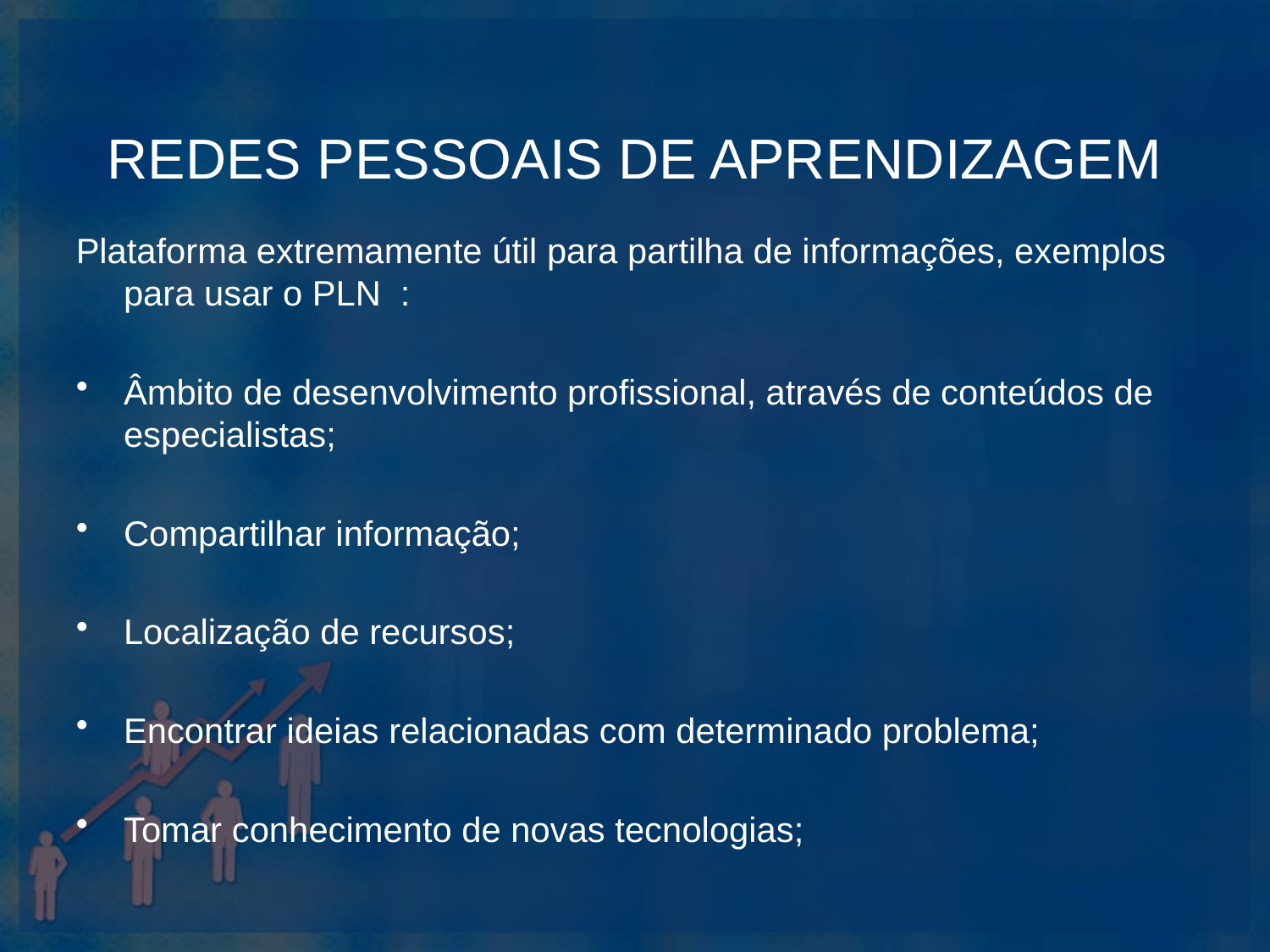

# REDES PESSOAIS DE APRENDIZAGEM
Plataforma extremamente útil para partilha de informações, exemplos para usar o PLN  :

Âmbito de desenvolvimento profissional, através de conteúdos de especialistas;

Compartilhar informação;

Localização de recursos;

Encontrar ideias relacionadas com determinado problema;

Tomar conhecimento de novas tecnologias;